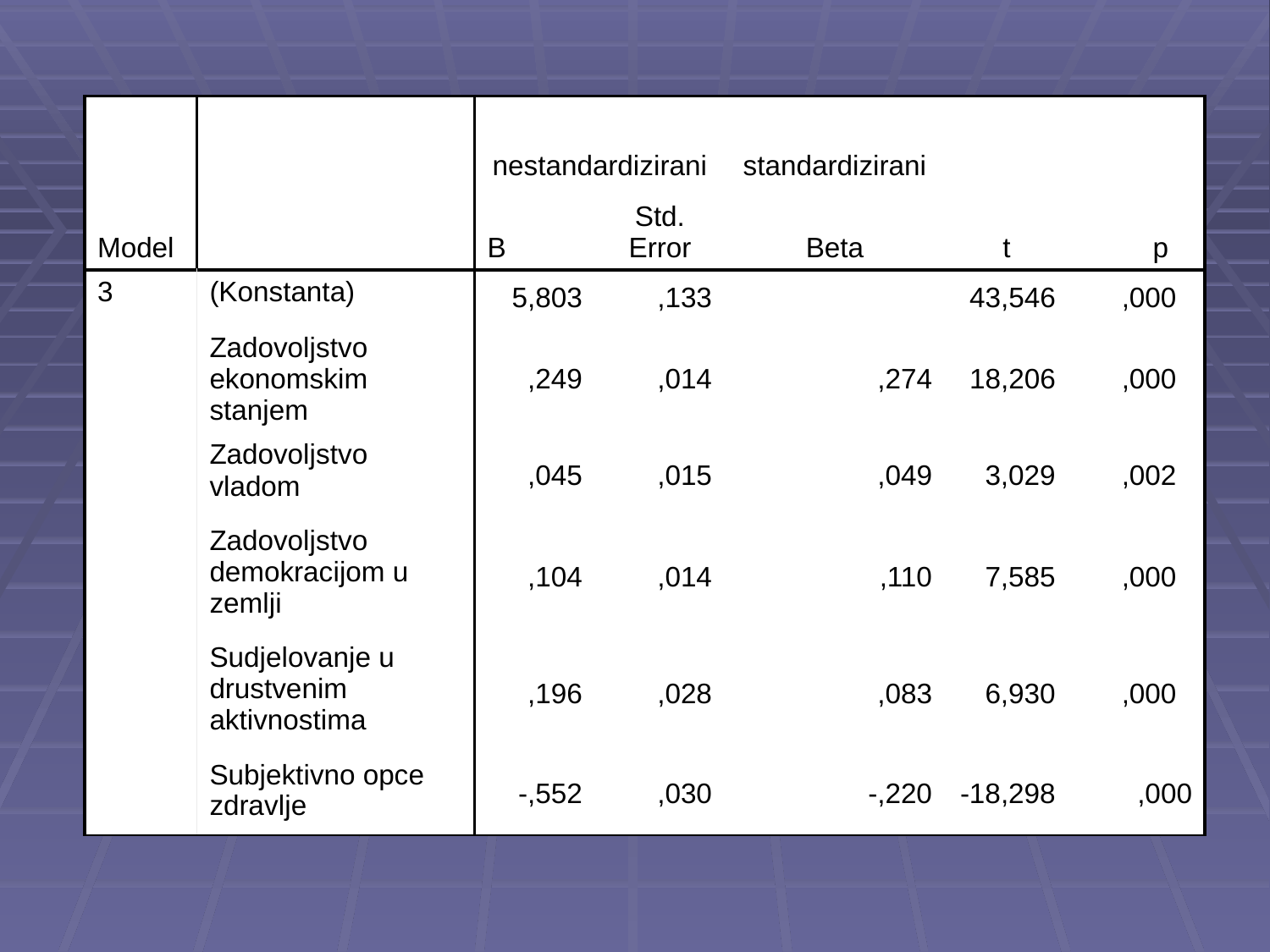

| Model |  | nestandardizirani |  | standardizirani | t | p |
| --- | --- | --- | --- | --- | --- | --- |
|  |  | B | Std. Error | Beta |  |  |
| 3 | (Konstanta) | 5,803 | ,133 |  | 43,546 | ,000 |
|  | Zadovoljstvo ekonomskim stanjem | ,249 | ,014 | ,274 | 18,206 | ,000 |
|  | Zadovoljstvo vladom | ,045 | ,015 | ,049 | 3,029 | ,002 |
|  | Zadovoljstvo demokracijom u zemlji | ,104 | ,014 | ,110 | 7,585 | ,000 |
|  | Sudjelovanje u drustvenim aktivnostima | ,196 | ,028 | ,083 | 6,930 | ,000 |
|  | Subjektivno opce zdravlje | -,552 | ,030 | -,220 | -18,298 | ,000 |